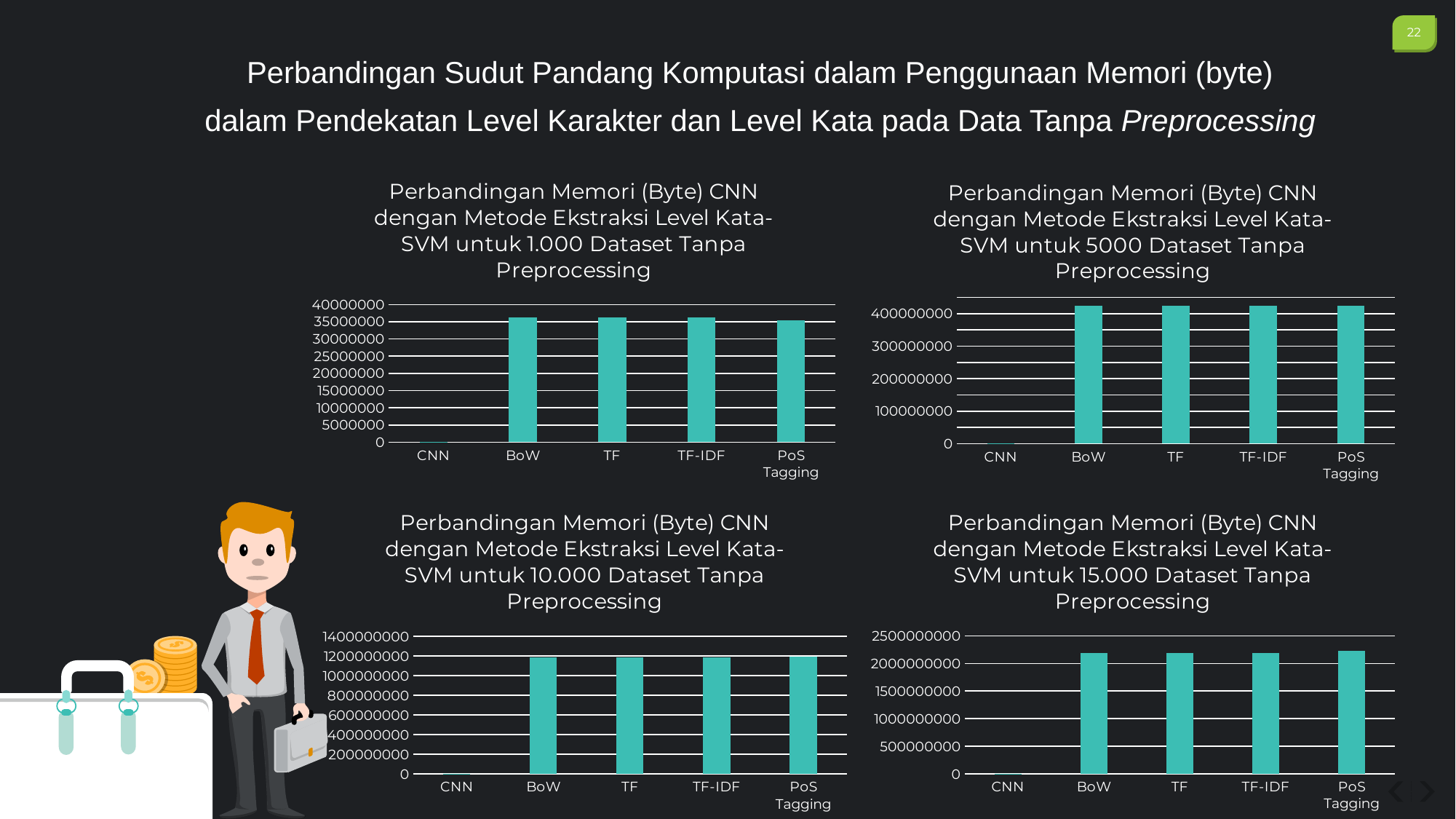

Perbandingan Sudut Pandang Komputasi dalam Penggunaan Memori (byte) dalam Pendekatan Level Karakter dan Level Kata pada Data Tanpa Preprocessing

### Chart: Perbandingan Memori (Byte) CNN dengan Metode Ekstraksi Level Kata-SVM untuk 1.000 Dataset Tanpa Preprocessing

| Category | Memori |
|---|---|
| CNN | 144.0 |
| BoW | 36282112.0 |
| TF | 36282112.0 |
| TF-IDF | 36282112.0 |
| PoS Tagging | 35422112.0 |

### Chart: Perbandingan Memori (Byte) CNN dengan Metode Ekstraksi Level Kata-SVM untuk 5000 Dataset Tanpa Preprocessing

| Category | Memori |
|---|---|
| CNN | 144.0 |
| BoW | 424200112.0 |
| TF | 424200112.0 |
| TF-IDF | 424200112.0 |
| PoS Tagging | 424910112.0 |

### Chart: Perbandingan Memori (Byte) CNN dengan Metode Ekstraksi Level Kata-SVM untuk 15.000 Dataset Tanpa Preprocessing

| Category | Memori |
|---|---|
| CNN | 144.0 |
| BoW | 2187330112.0 |
| TF | 2187330112.0 |
| TF-IDF | 2187330112.0 |
| PoS Tagging | 2229630112.0 |

### Chart: Perbandingan Memori (Byte) CNN dengan Metode Ekstraksi Level Kata-SVM untuk 10.000 Dataset Tanpa Preprocessing

| Category | Memori |
|---|---|
| CNN | 144.0 |
| BoW | 1184360112.0 |
| TF | 1184360112.0 |
| TF-IDF | 1184360112.0 |
| PoS Tagging | 1194380112.0 |